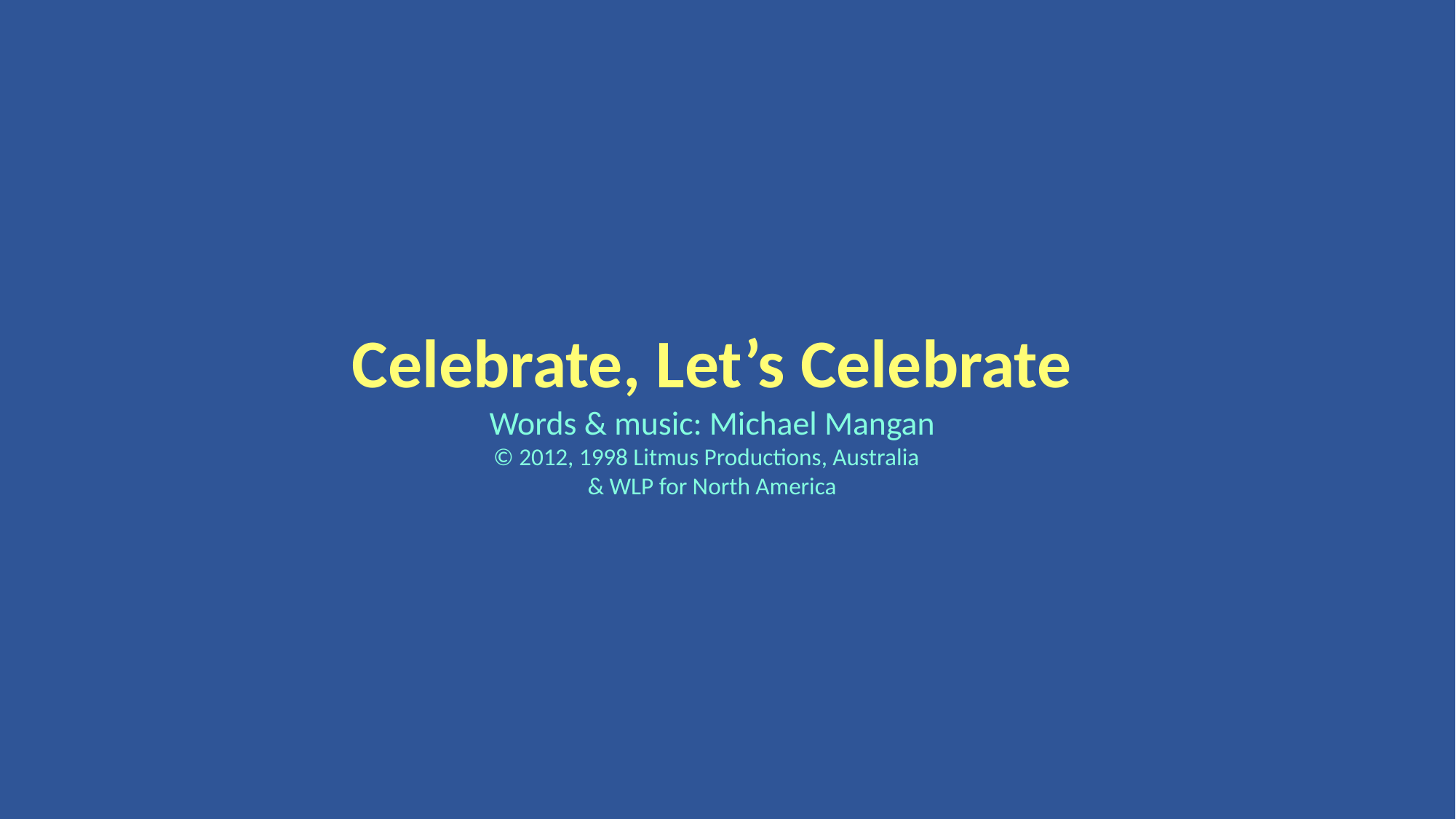

Celebrate, Let’s Celebrate
Words & music: Michael Mangan
© 2012, 1998 Litmus Productions, Australia
& WLP for North America